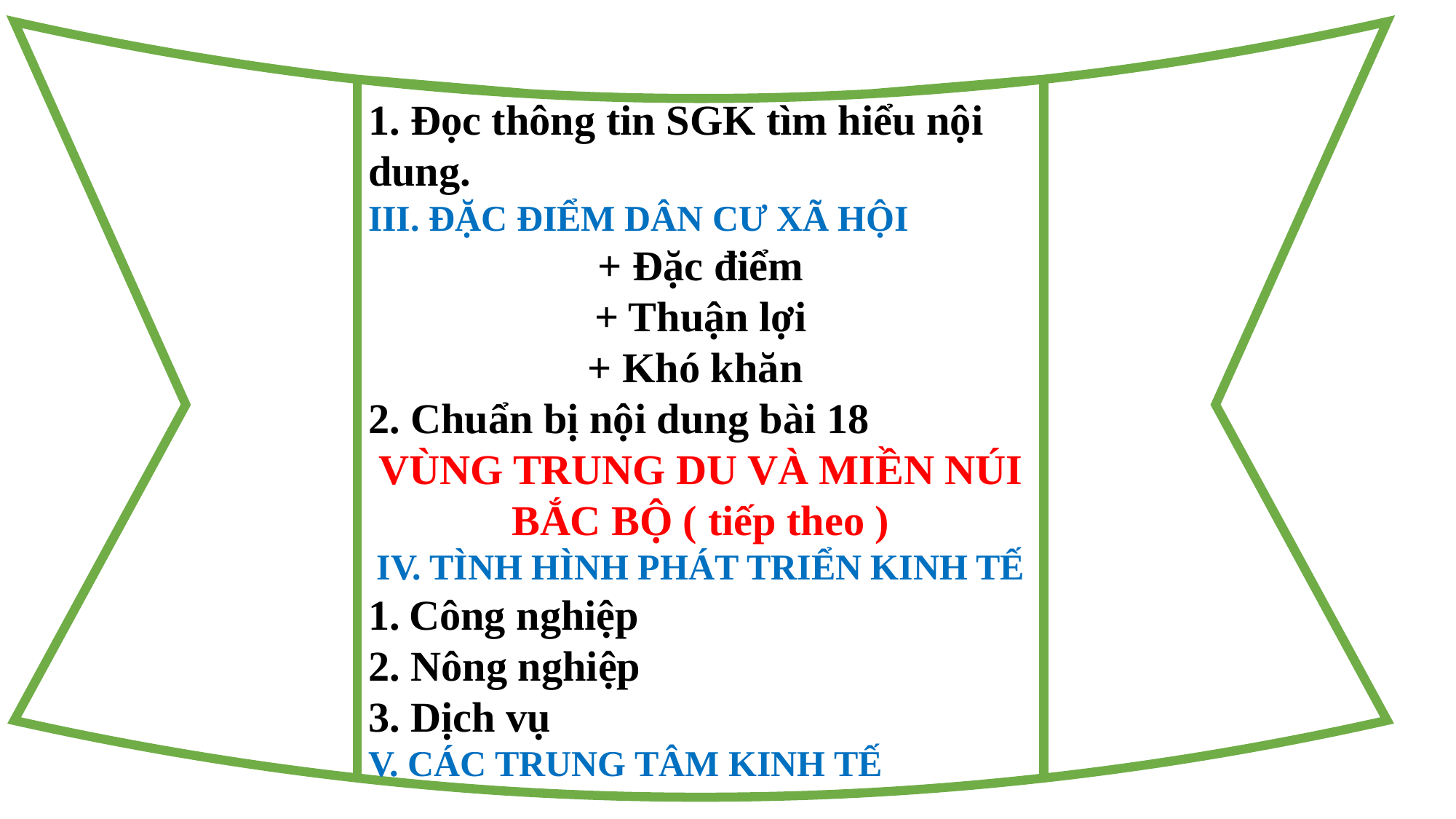

1. Đọc thông tin SGK tìm hiểu nội dung.
III. ĐẶC ĐIỂM DÂN CƯ XÃ HỘI
+ Đặc điểm
+ Thuận lợi
+ Khó khăn
2. Chuẩn bị nội dung bài 18
VÙNG TRUNG DU VÀ MIỀN NÚI BẮC BỘ ( tiếp theo )
IV. TÌNH HÌNH PHÁT TRIỂN KINH TẾ
Công nghiệp
2. Nông nghiệp
3. Dịch vụ
V. CÁC TRUNG TÂM KINH TẾ